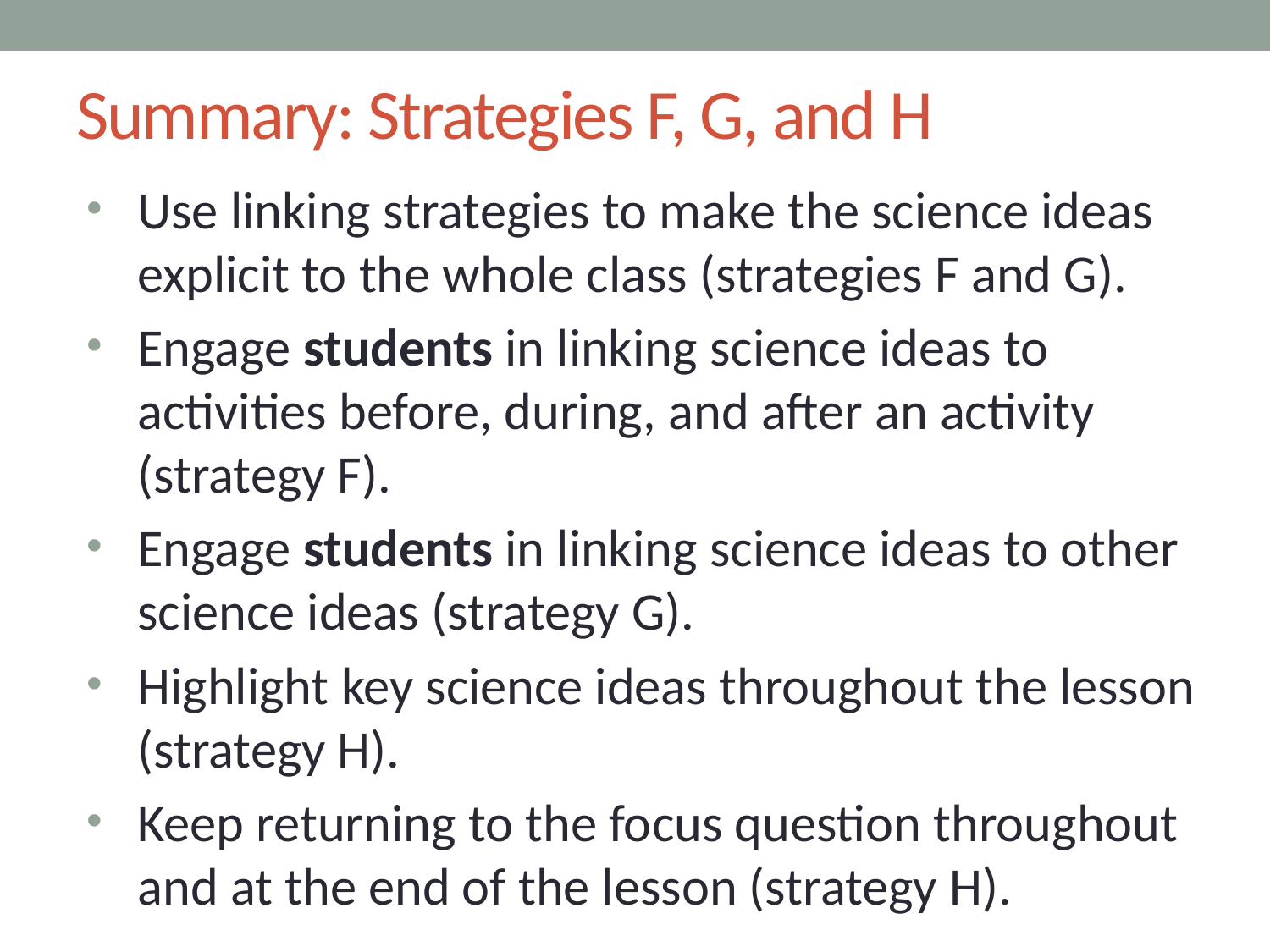

# Summary: Strategies F, G, and H
Use linking strategies to make the science ideas explicit to the whole class (strategies F and G).
Engage students in linking science ideas to activities before, during, and after an activity (strategy F).
Engage students in linking science ideas to other science ideas (strategy G).
Highlight key science ideas throughout the lesson (strategy H).
Keep returning to the focus question throughout and at the end of the lesson (strategy H).